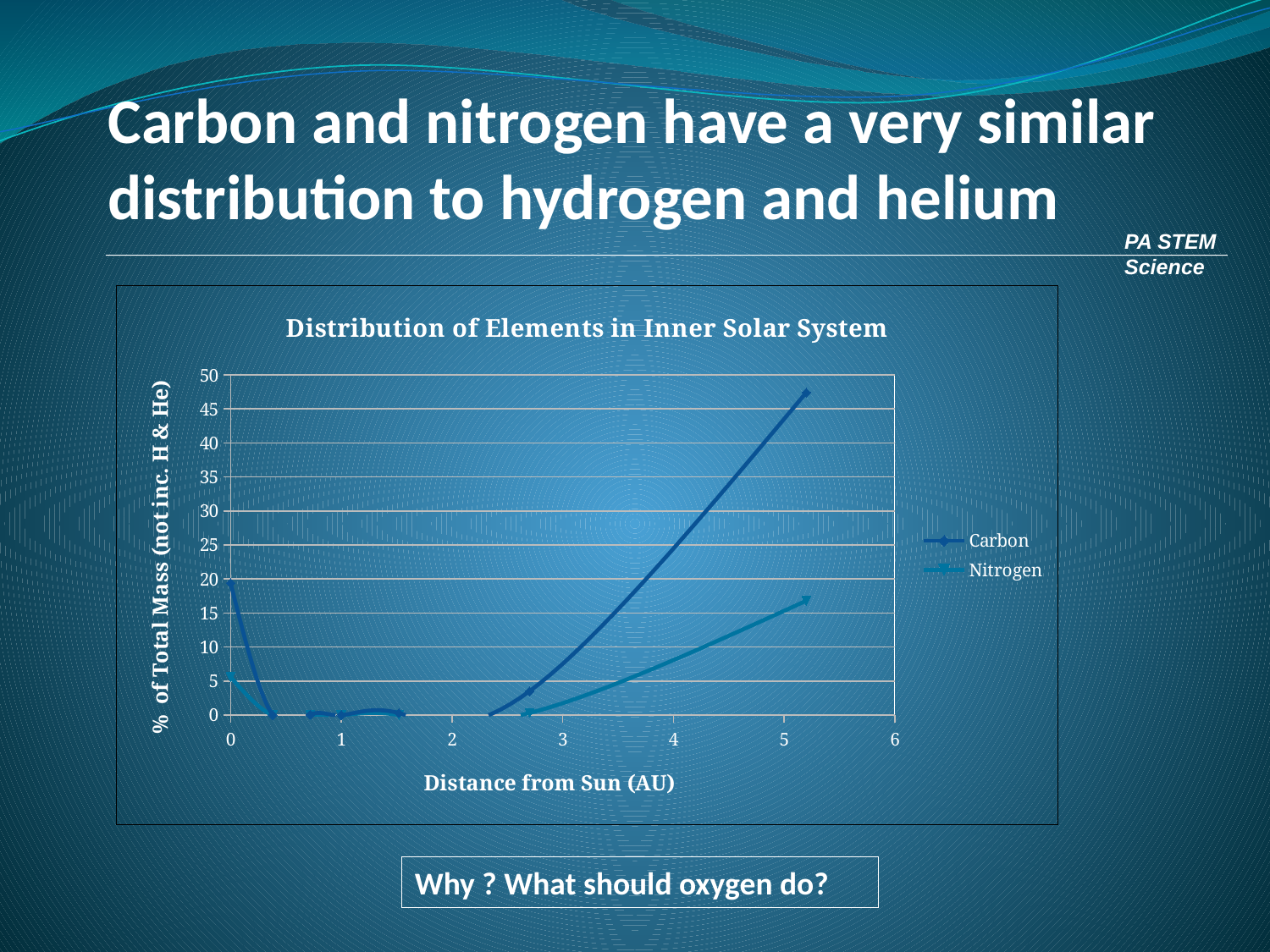

Carbon and nitrogen have a very similar distribution to hydrogen and helium
PA STEM
Science

### Chart: Distribution of Elements in Inner Solar System

| Category |  |  |
|---|---|---|
Why ? What should oxygen do?